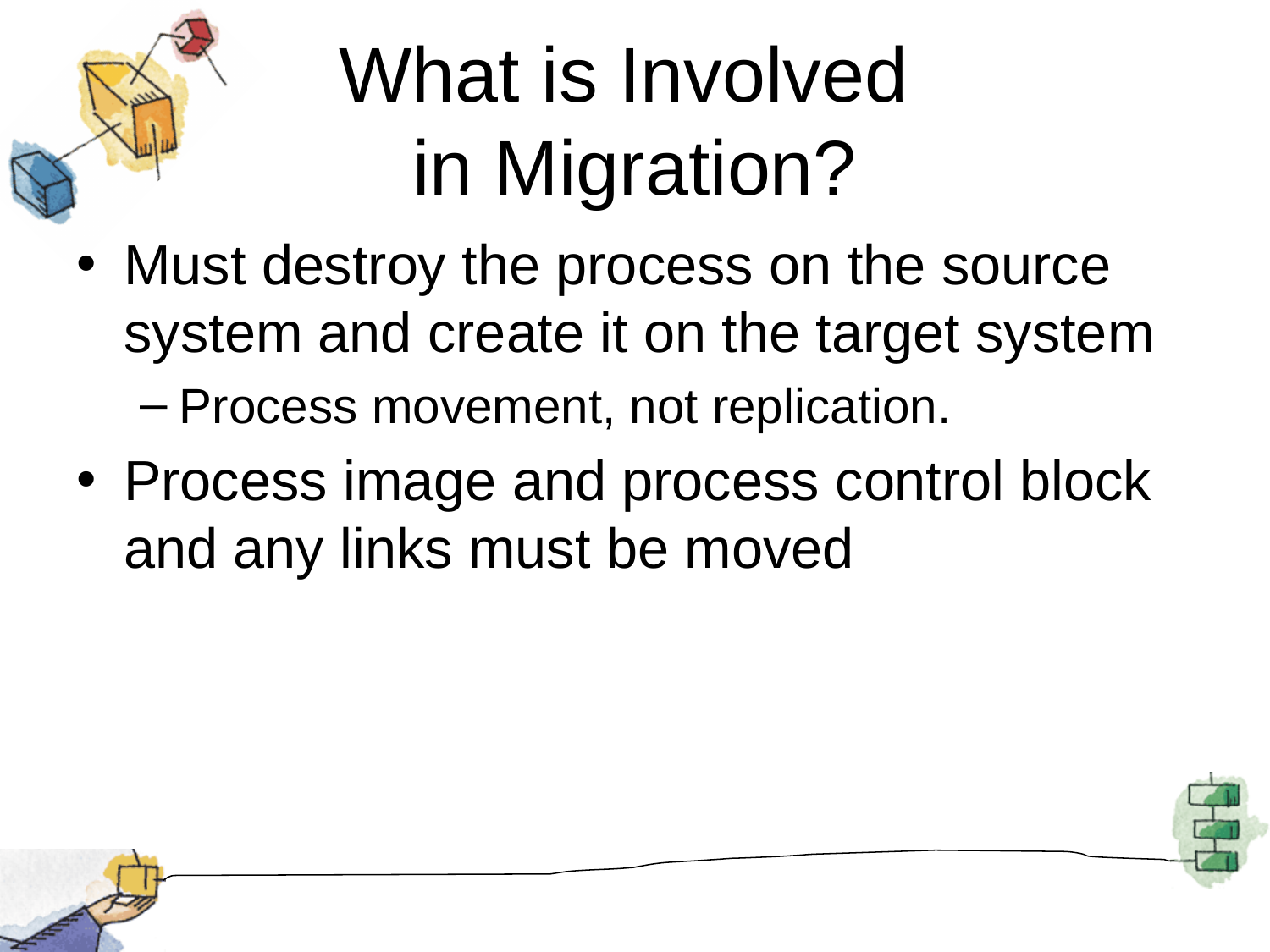

# What is Involved in Migration?
Must destroy the process on the source system and create it on the target system
Process movement, not replication.
Process image and process control block and any links must be moved